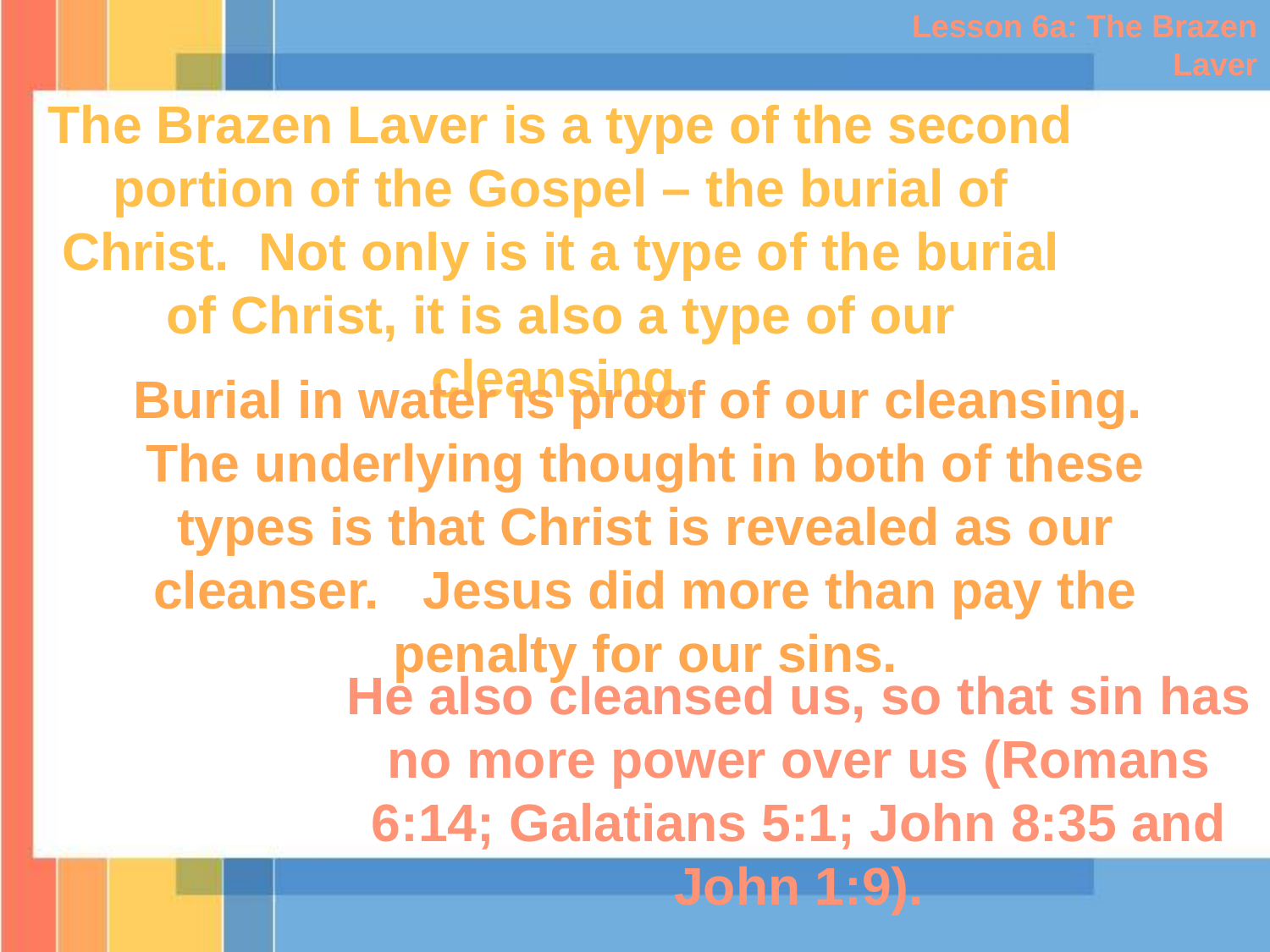

Lesson 6a: The Brazen Laver
The Brazen Laver is a type of the second portion of the Gospel – the burial of Christ.  Not only is it a type of the burial of Christ, it is also a type of our cleansing.
Burial in water is proof of our cleansing.  The underlying thought in both of these types is that Christ is revealed as our cleanser.   Jesus did more than pay the penalty for our sins.
He also cleansed us, so that sin has no more power over us (Romans 6:14; Galatians 5:1; John 8:35 and John 1:9).